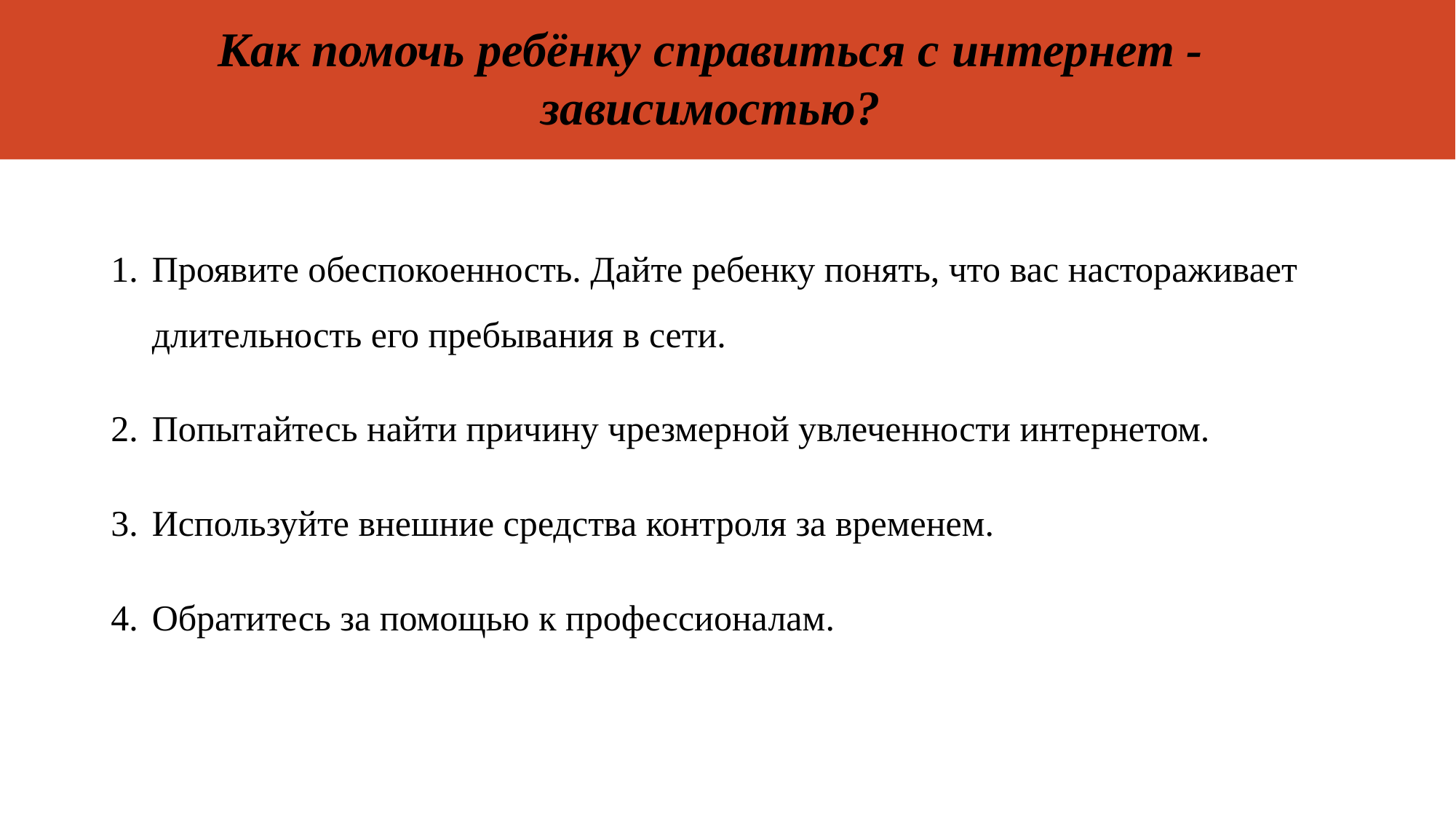

# Как помочь ребёнку справиться с интернет - зависимостью?
Проявите обеспокоенность. Дайте ребенку понять, что вас настораживает длительность его пребывания в сети.
Попытайтесь найти причину чрезмерной увлеченности интернетом.
Используйте внешние средства контроля за временем.
Обратитесь за помощью к профессионалам.